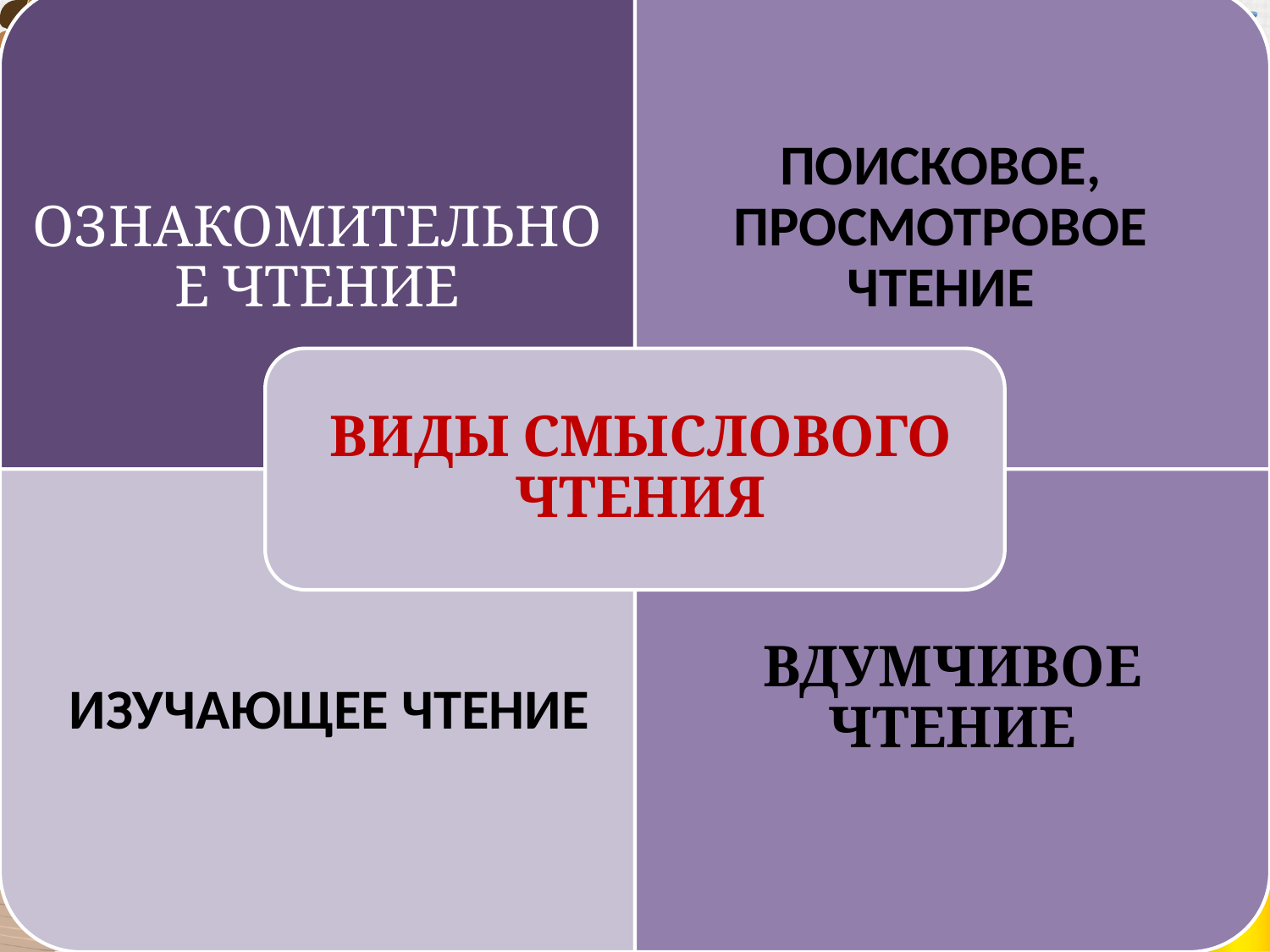

ОЗНАКОМИТЕЛЬНОЕ ЧТЕНИЕ
ПОИСКОВОЕ, ПРОСМОТРОВОЕ ЧТЕНИЕ
ИЗУЧАЮЩЕЕ ЧТЕНИЕ
ВДУМЧИВОЕ ЧТЕНИЕ
ВИДЫ СМЫСЛОВОГО ЧТЕНИЯ